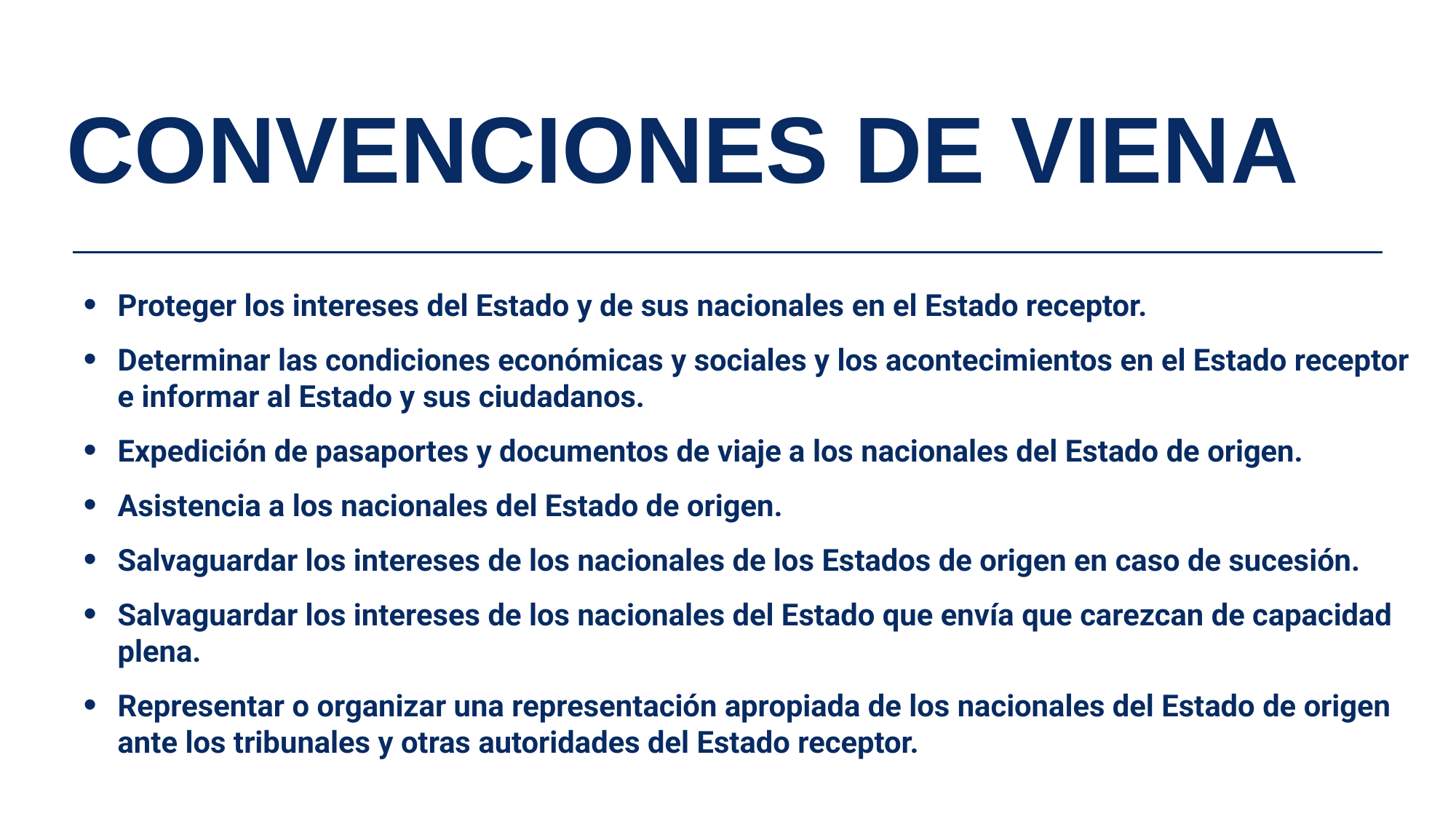

CONVENCIONES DE VIENA
Proteger los intereses del Estado y de sus nacionales en el Estado receptor.
Determinar las condiciones económicas y sociales y los acontecimientos en el Estado receptor e informar al Estado y sus ciudadanos.
Expedición de pasaportes y documentos de viaje a los nacionales del Estado de origen.
Asistencia a los nacionales del Estado de origen.
Salvaguardar los intereses de los nacionales de los Estados de origen en caso de sucesión.
Salvaguardar los intereses de los nacionales del Estado que envía que carezcan de capacidad plena.
Representar o organizar una representación apropiada de los nacionales del Estado de origen  ante los tribunales y otras autoridades del Estado receptor.